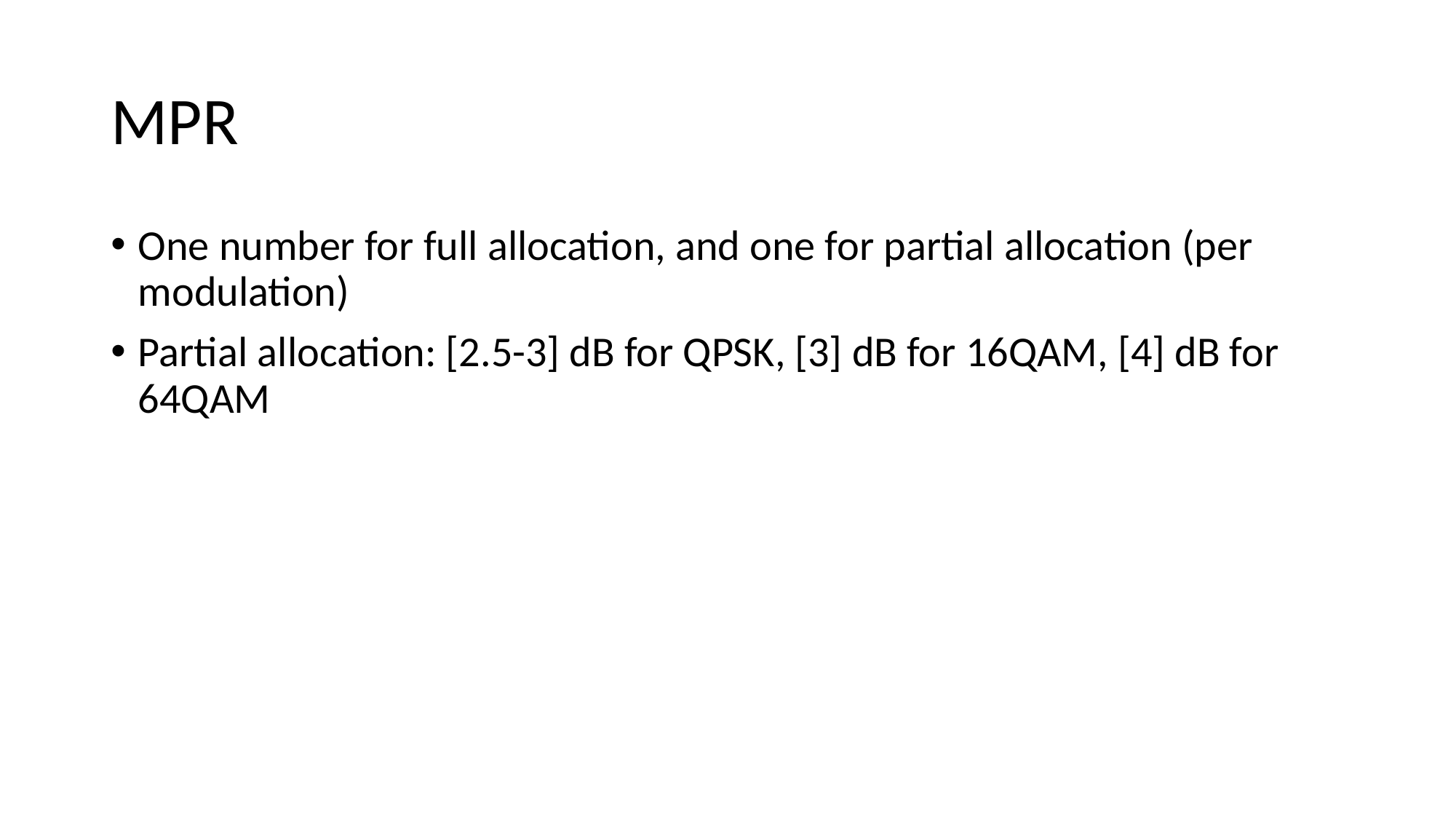

# MPR
One number for full allocation, and one for partial allocation (per modulation)
Partial allocation: [2.5-3] dB for QPSK, [3] dB for 16QAM, [4] dB for 64QAM